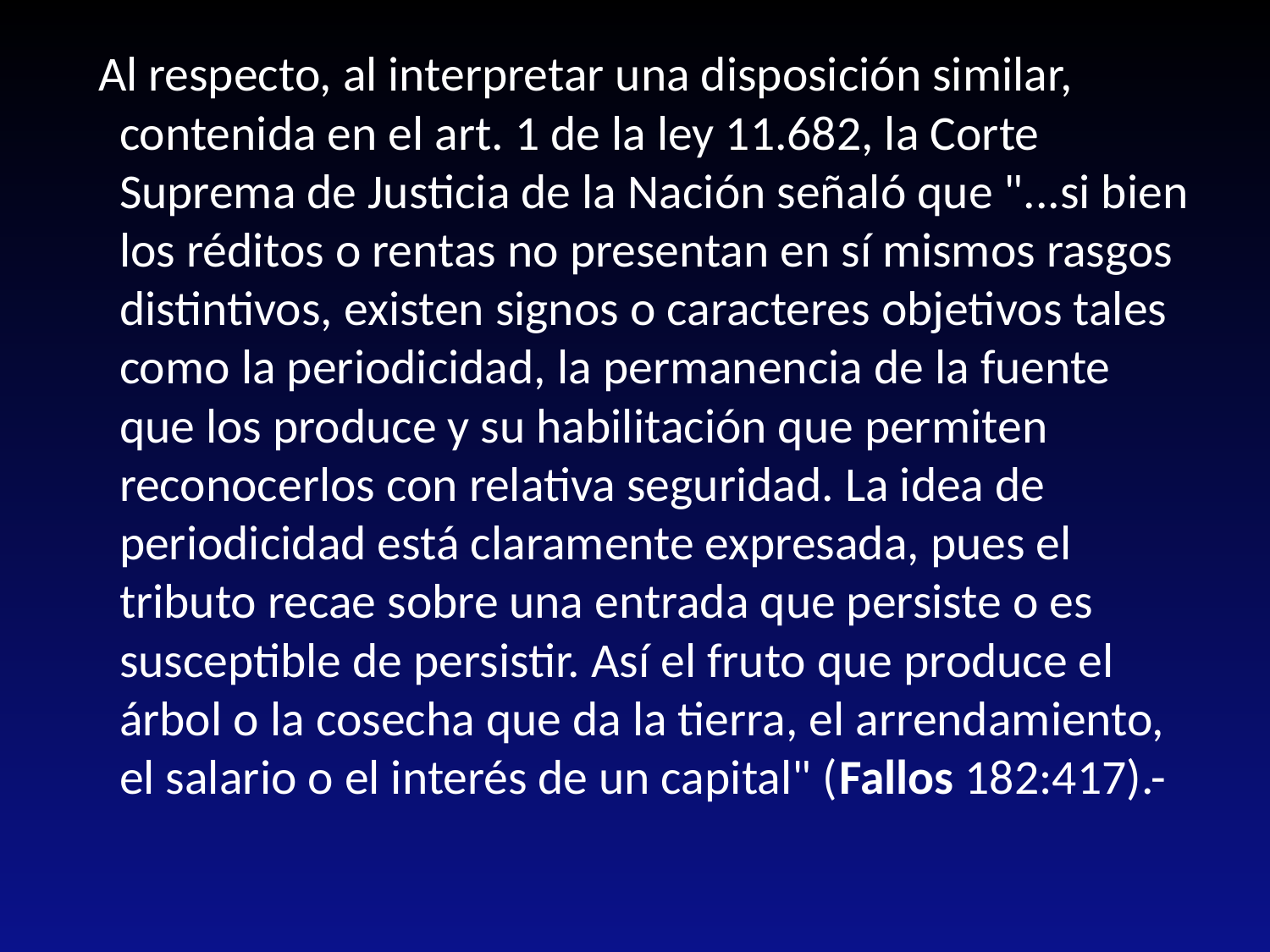

Al respecto, al interpretar una disposición similar, contenida en el art. 1 de la ley 11.682, la Corte Suprema de Justicia de la Nación señaló que "...si bien los réditos o rentas no presentan en sí mismos rasgos distintivos, existen signos o caracteres objetivos tales como la periodicidad, la permanencia de la fuente que los produce y su habilitación que permiten reconocerlos con relativa seguridad. La idea de periodicidad está claramente expresada, pues el tributo recae sobre una entrada que persiste o es susceptible de persistir. Así el fruto que produce el árbol o la cosecha que da la tierra, el arrendamiento, el salario o el interés de un capital" (Fallos 182:417).-